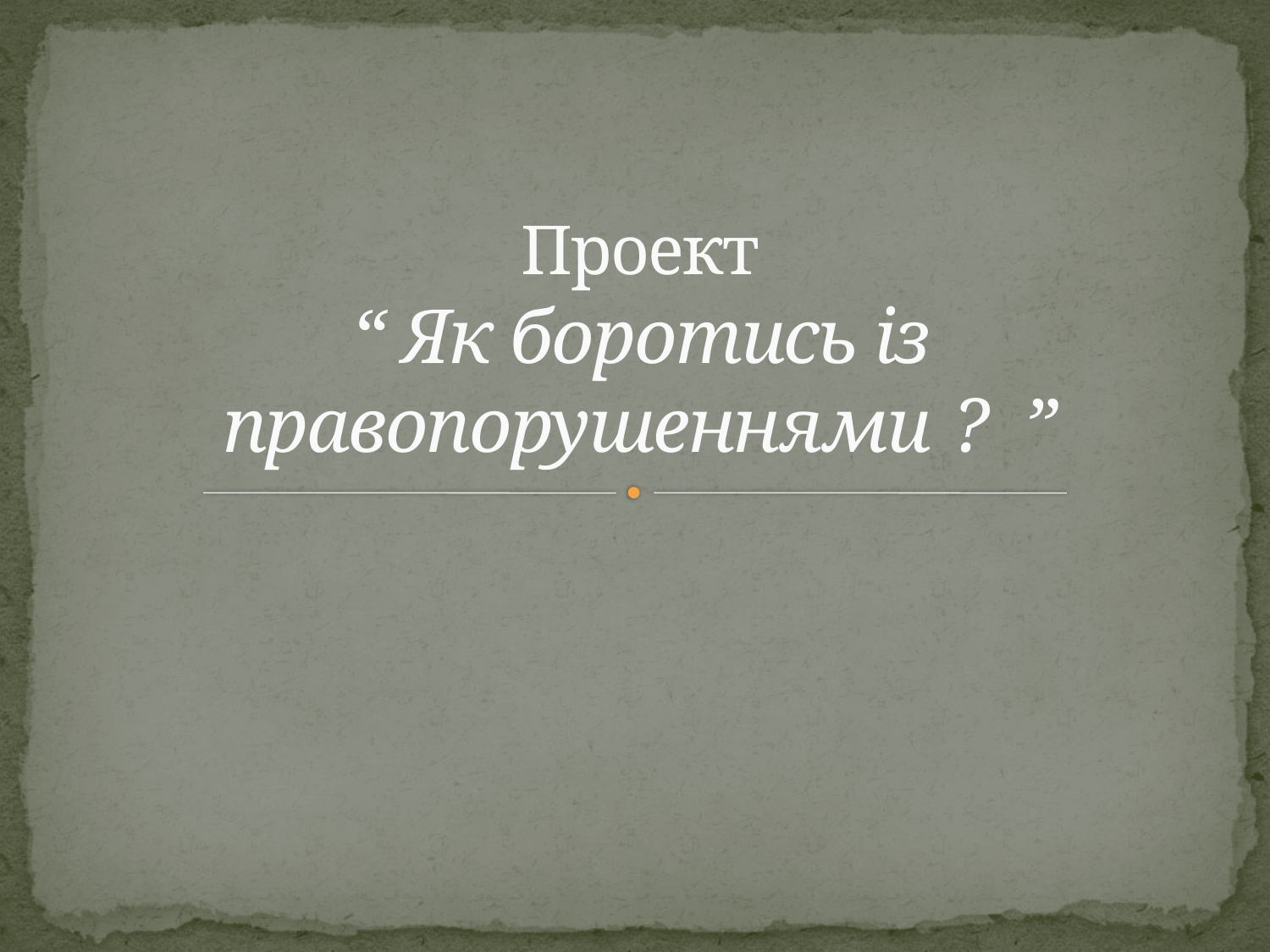

# Проект “ Як боротись із правопорушеннями ?  ”